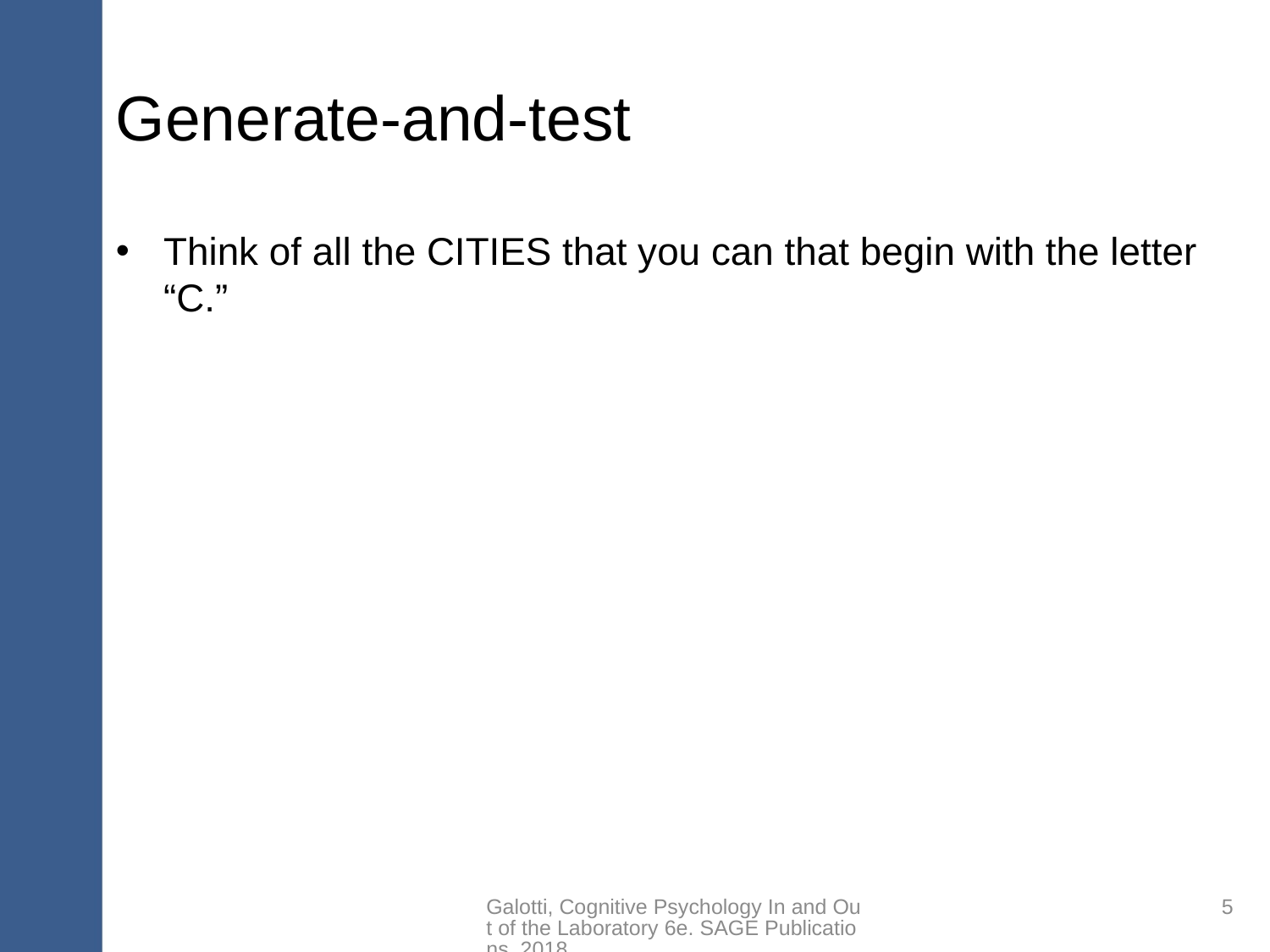

# Generate-and-test
Think of all the CITIES that you can that begin with the letter “C.”
Galotti, Cognitive Psychology In and Out of the Laboratory 6e. SAGE Publications, 2018.
5